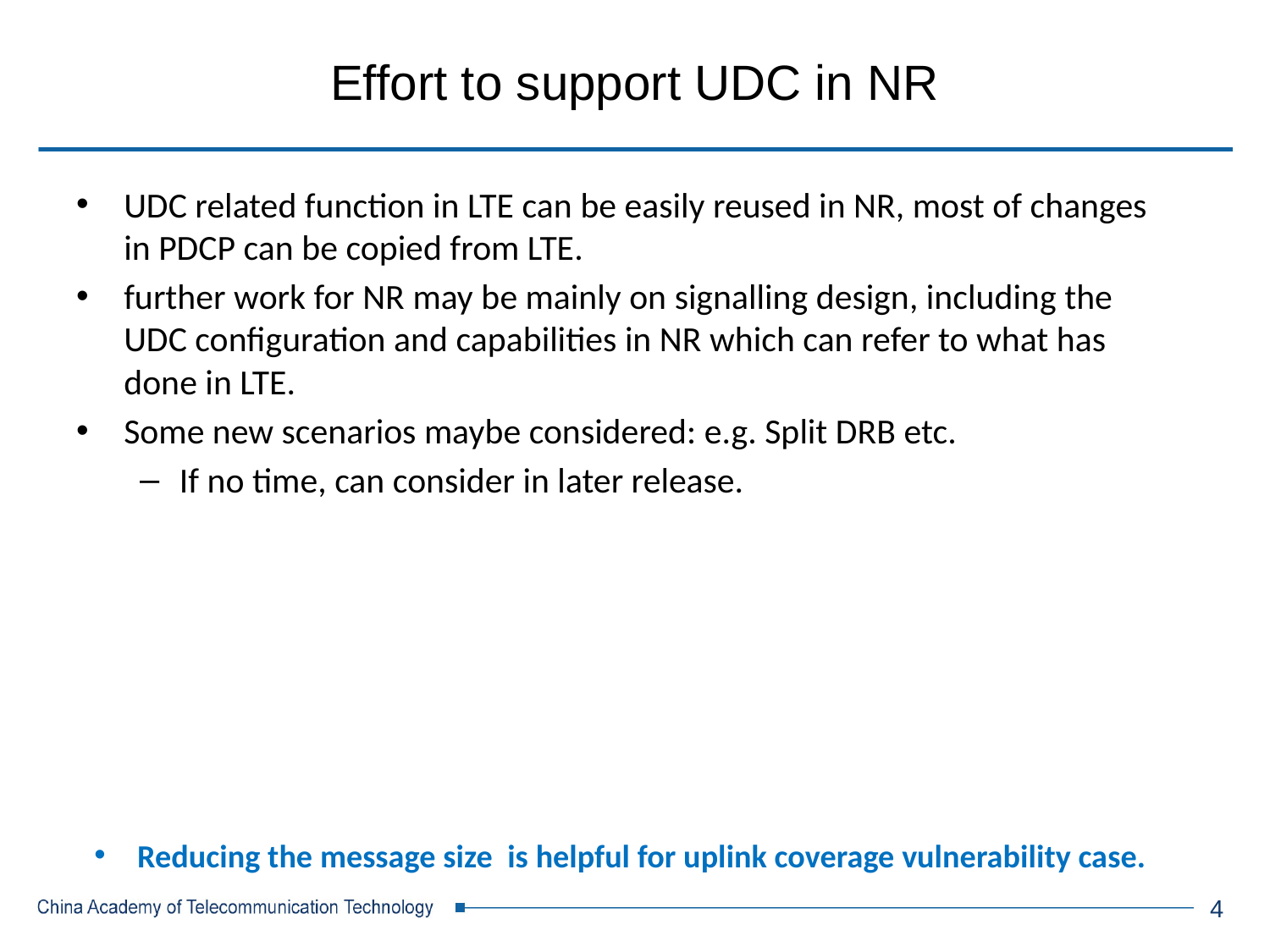

# Effort to support UDC in NR
UDC related function in LTE can be easily reused in NR, most of changes in PDCP can be copied from LTE.
further work for NR may be mainly on signalling design, including the UDC configuration and capabilities in NR which can refer to what has done in LTE.
Some new scenarios maybe considered: e.g. Split DRB etc.
If no time, can consider in later release.

Reducing the message size  is helpful for uplink coverage vulnerability case.
4